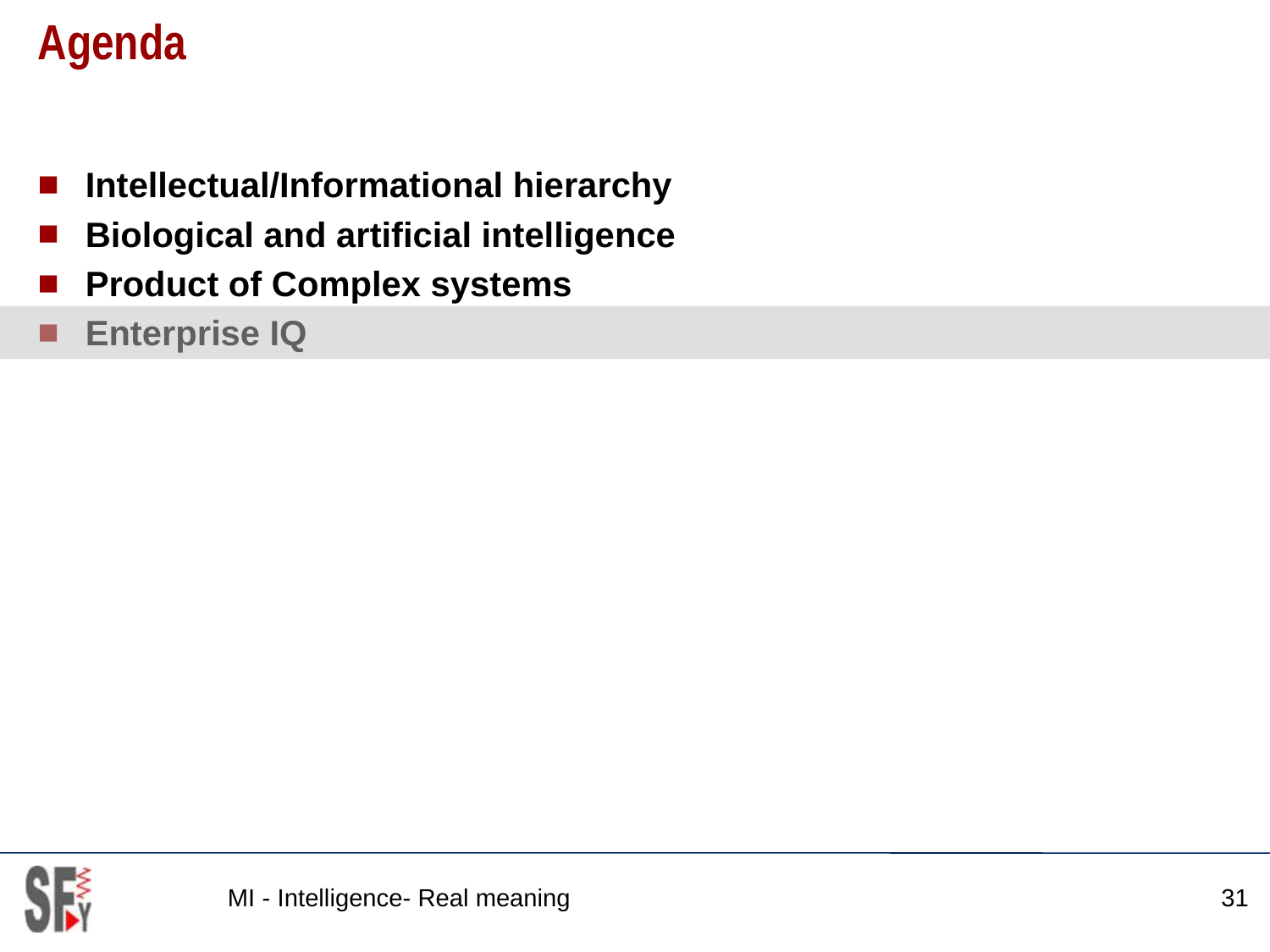

# Agenda
Intellectual/Informational hierarchy
Biological and artificial intelligence
Product of Complex systems
Enterprise IQ

MI - Intelligence- Real meaning
31